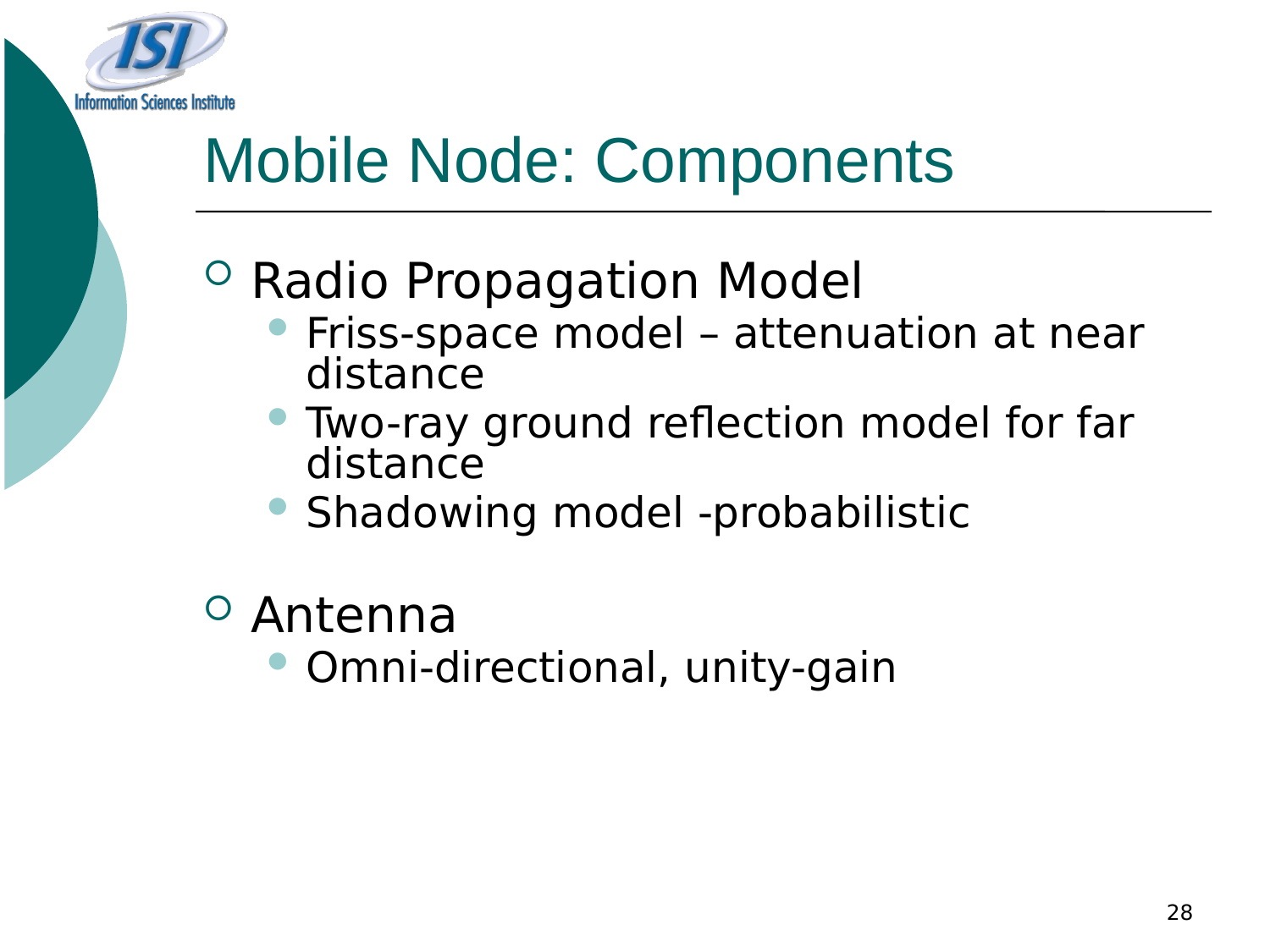

# Mobile Node: Components
Radio Propagation Model
Friss-space model – attenuation at near distance
Two-ray ground reflection model for far distance
Shadowing model -probabilistic

Antenna
Omni-directional, unity-gain
28